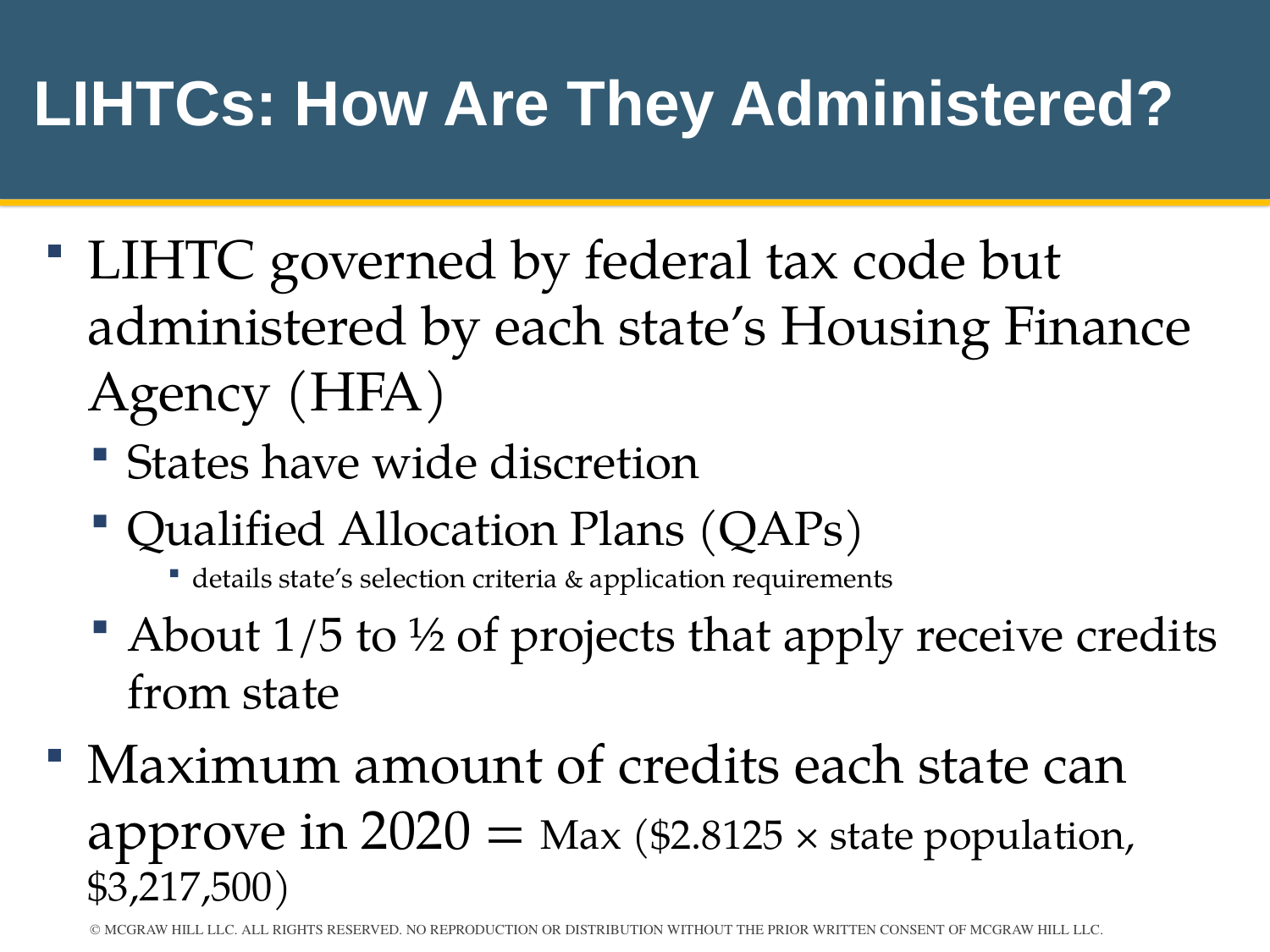

# LIHTCs: How Are They Administered?
LIHTC governed by federal tax code but administered by each state’s Housing Finance Agency (HFA)
States have wide discretion
Qualified Allocation Plans (QAPs)
details state’s selection criteria & application requirements
About 1/5 to ½ of projects that apply receive credits from state
Maximum amount of credits each state can approve in 2020 = Max ($2.8125 × state population, $3,217,500)

© MCGRAW HILL LLC. ALL RIGHTS RESERVED. NO REPRODUCTION OR DISTRIBUTION WITHOUT THE PRIOR WRITTEN CONSENT OF MCGRAW HILL LLC.